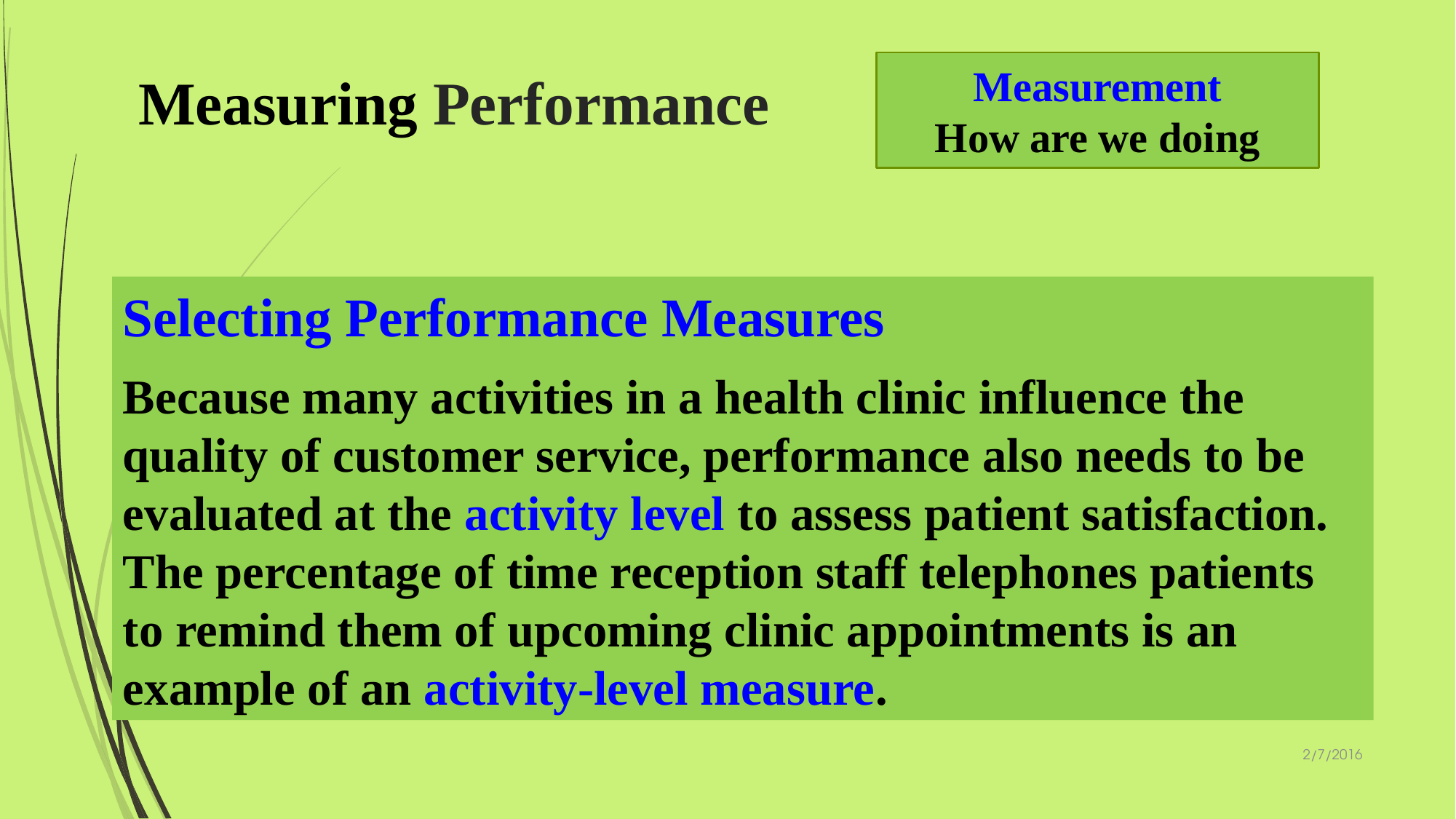

# Measuring Performance
Measurement
How are we doing

Selecting Performance Measures
Because many activities in a health clinic influence the quality of customer service, performance also needs to be evaluated at the activity level to assess patient satisfaction. The percentage of time reception staff telephones patients to remind them of upcoming clinic appointments is an example of an activity-level measure.
2/7/2016
Mohammed Alnaif Ph.D.